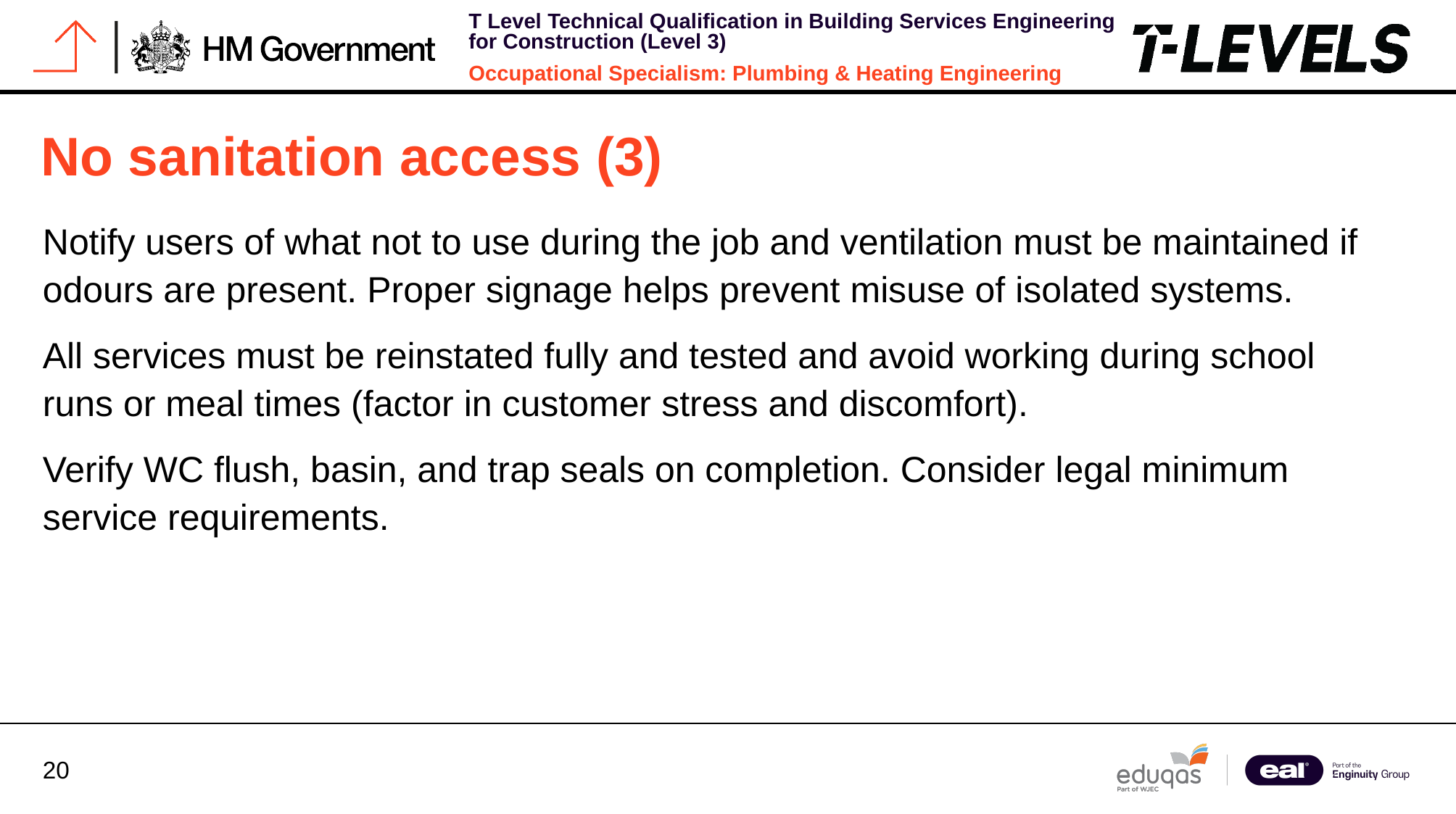

# No sanitation access (3)
Notify users of what not to use during the job and ventilation must be maintained if odours are present. Proper signage helps prevent misuse of isolated systems.
All services must be reinstated fully and tested and avoid working during school runs or meal times (factor in customer stress and discomfort).
Verify WC flush, basin, and trap seals on completion. Consider legal minimum service requirements.